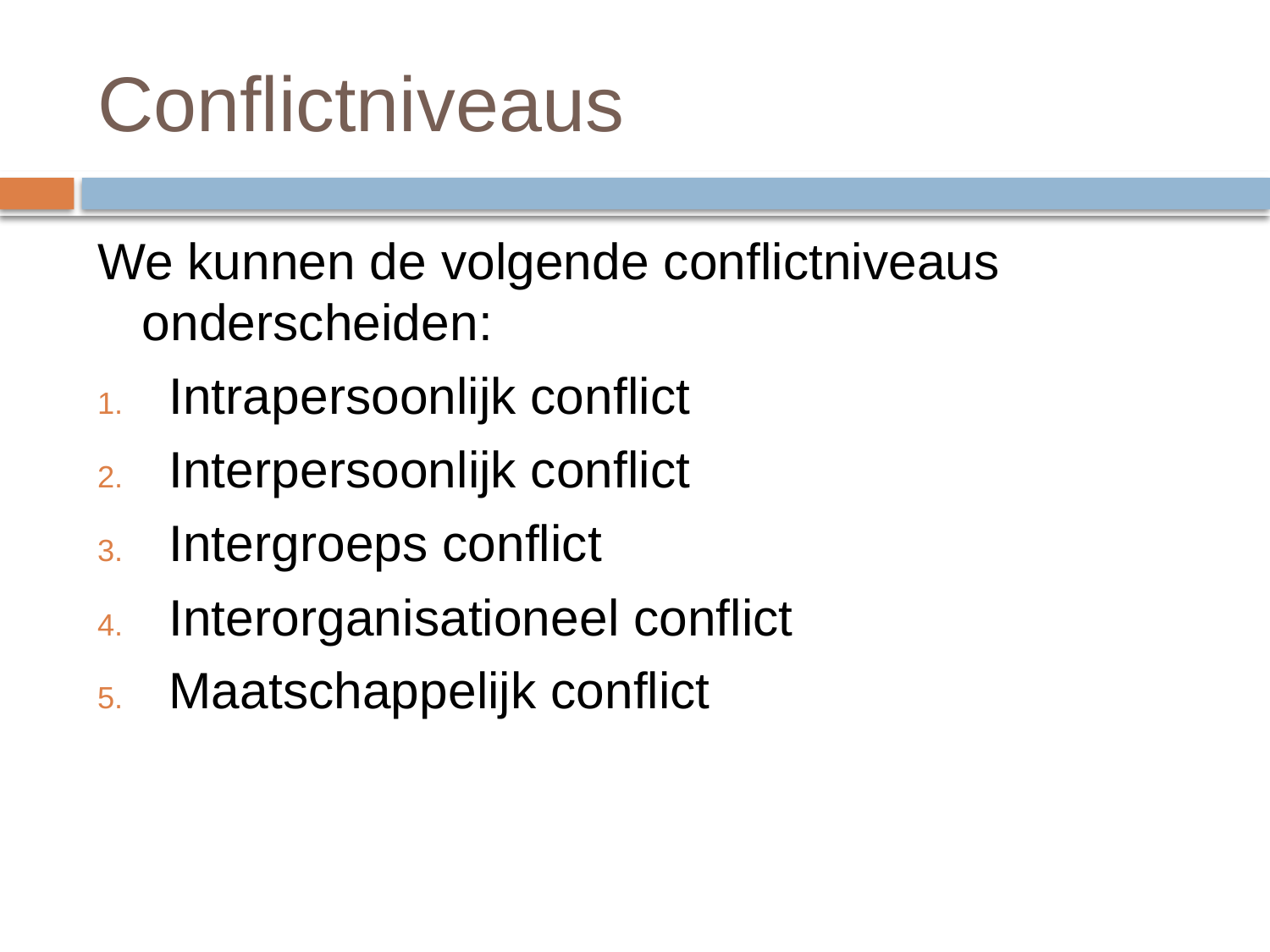

# Conflictniveaus
We kunnen de volgende conflictniveaus onderscheiden:
Intrapersoonlijk conflict
Interpersoonlijk conflict
Intergroeps conflict
Interorganisationeel conflict
Maatschappelijk conflict